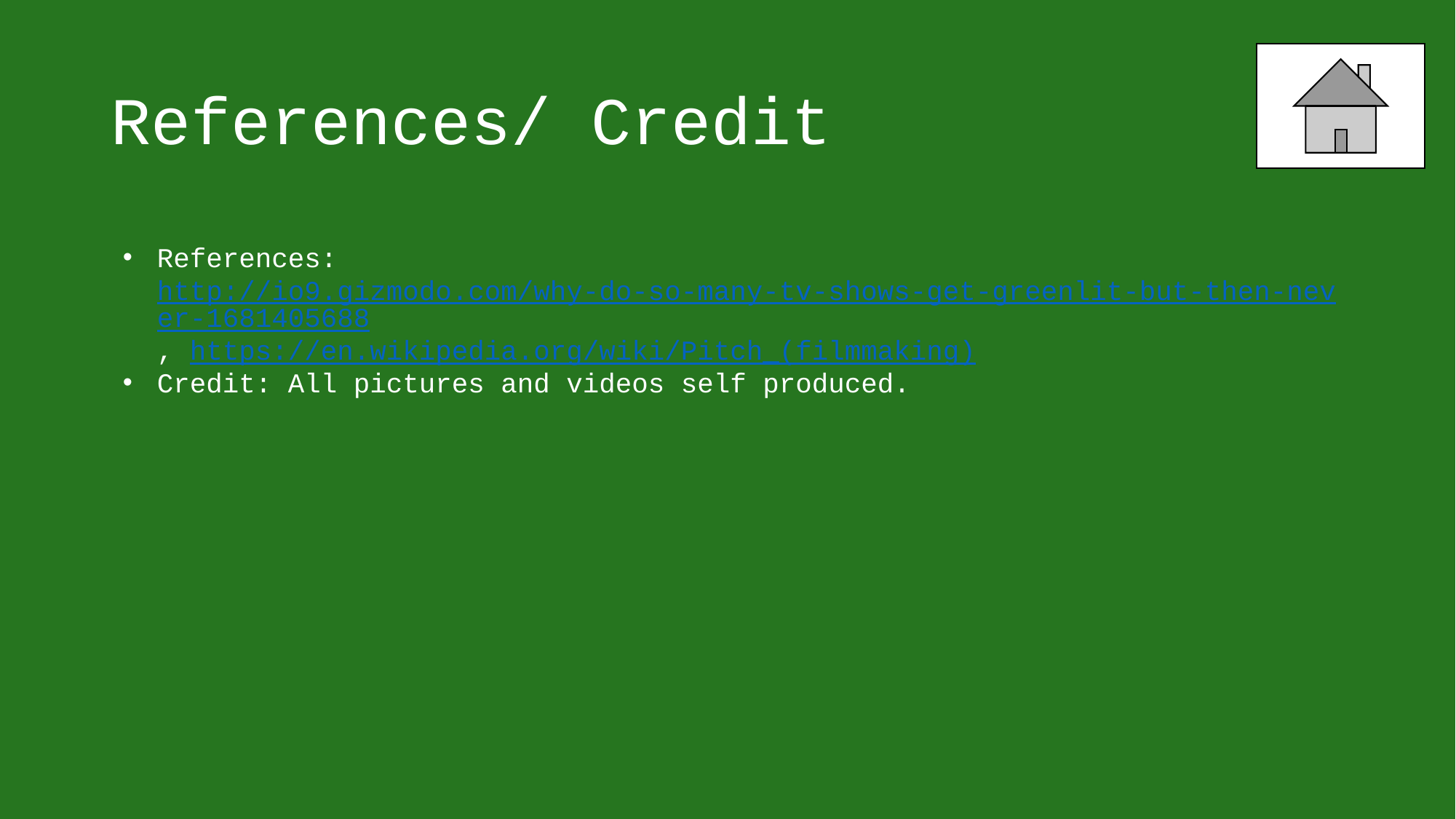

# References/ Credit

References: http://io9.gizmodo.com/why-do-so-many-tv-shows-get-greenlit-but-then-never-1681405688, https://en.wikipedia.org/wiki/Pitch_(filmmaking)
Credit: All pictures and videos self produced.